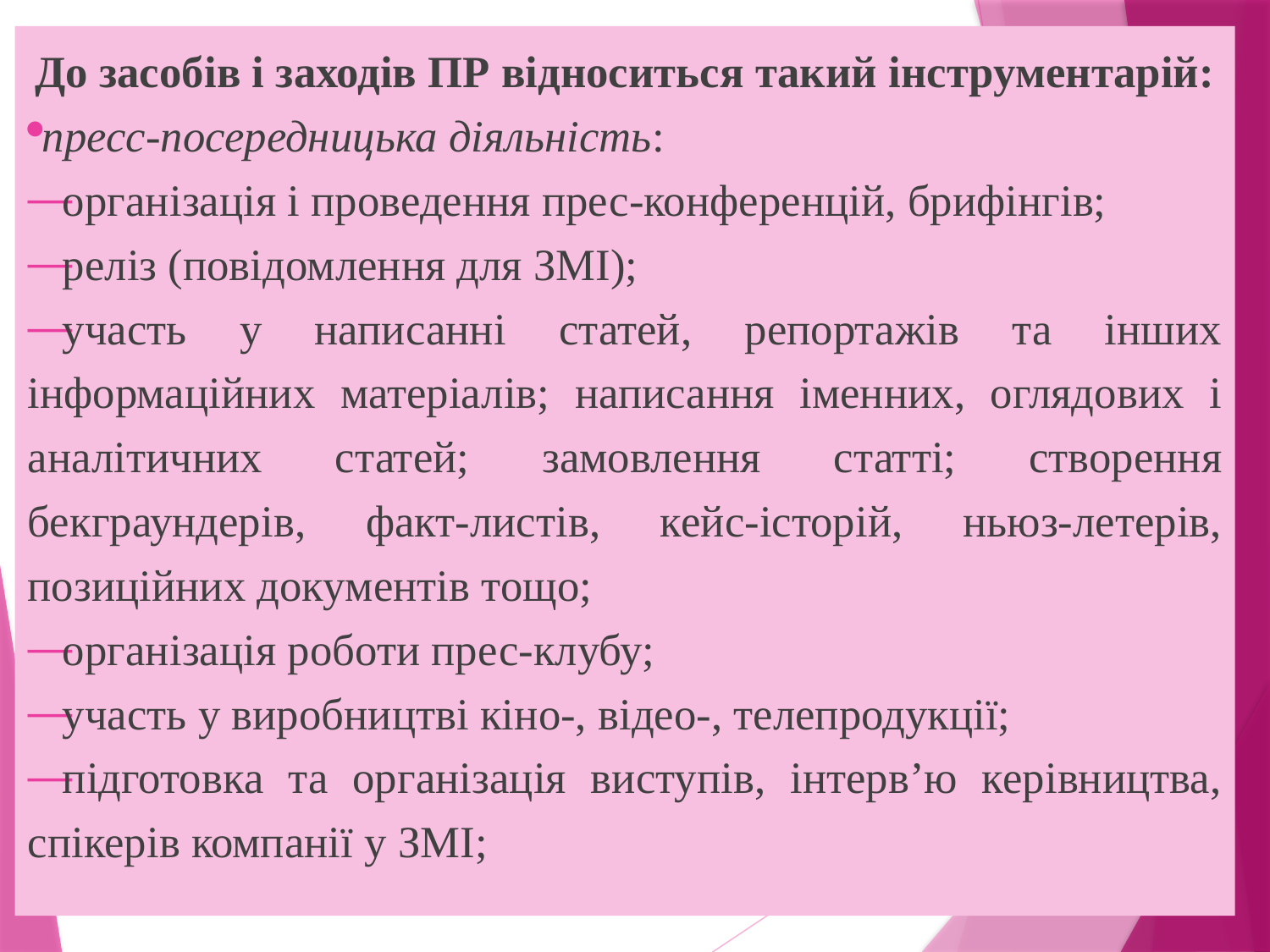

До засобів і заходів ПР відноситься такий інструментарій:
пресс-посередницька діяльність:
організація і проведення прес-конференцій, брифінгів;
реліз (повідомлення для ЗМІ);
участь у написанні статей, репортажів та інших інформаційних матеріалів; написання іменних, оглядових і аналітичних статей; замовлення статті; створення бекграундерів, факт-листів, кейс-історій, ньюз-летерів, позиційних документів тощо;
організація роботи прес-клубу;
участь у виробництві кіно-, відео-, телепродукції;
підготовка та організація виступів, інтерв’ю керівництва, спікерів компанії у ЗМІ;